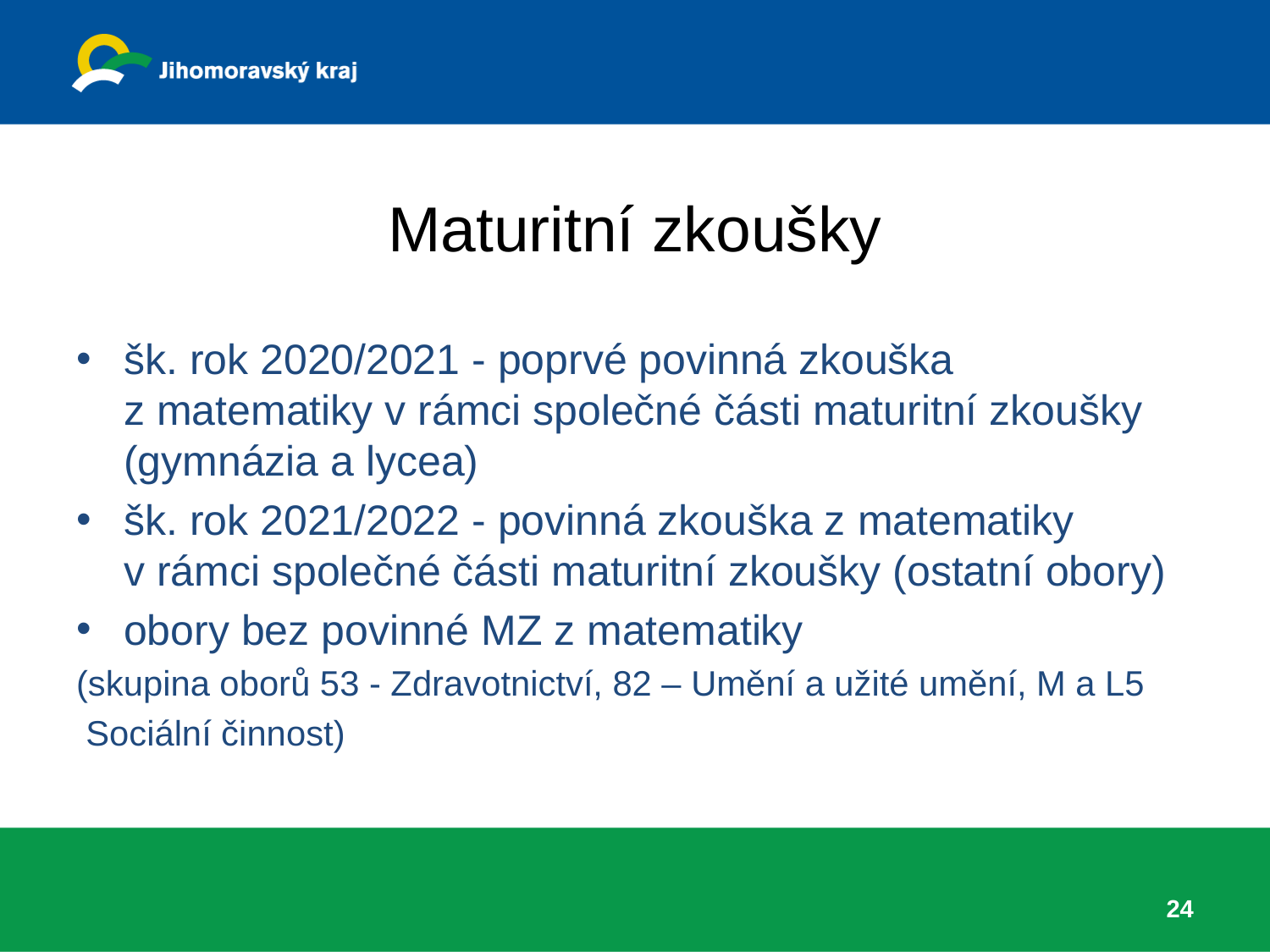

# Maturitní zkoušky
šk. rok 2020/2021 - poprvé povinná zkouška
z matematiky v rámci společné části maturitní zkoušky (gymnázia a lycea)
šk. rok 2021/2022 - povinná zkouška z matematiky
v rámci společné části maturitní zkoušky (ostatní obory)
obory bez povinné MZ z matematiky
(skupina oborů 53 - Zdravotnictví, 82 – Umění a užité umění, M a L5
 Sociální činnost)

24